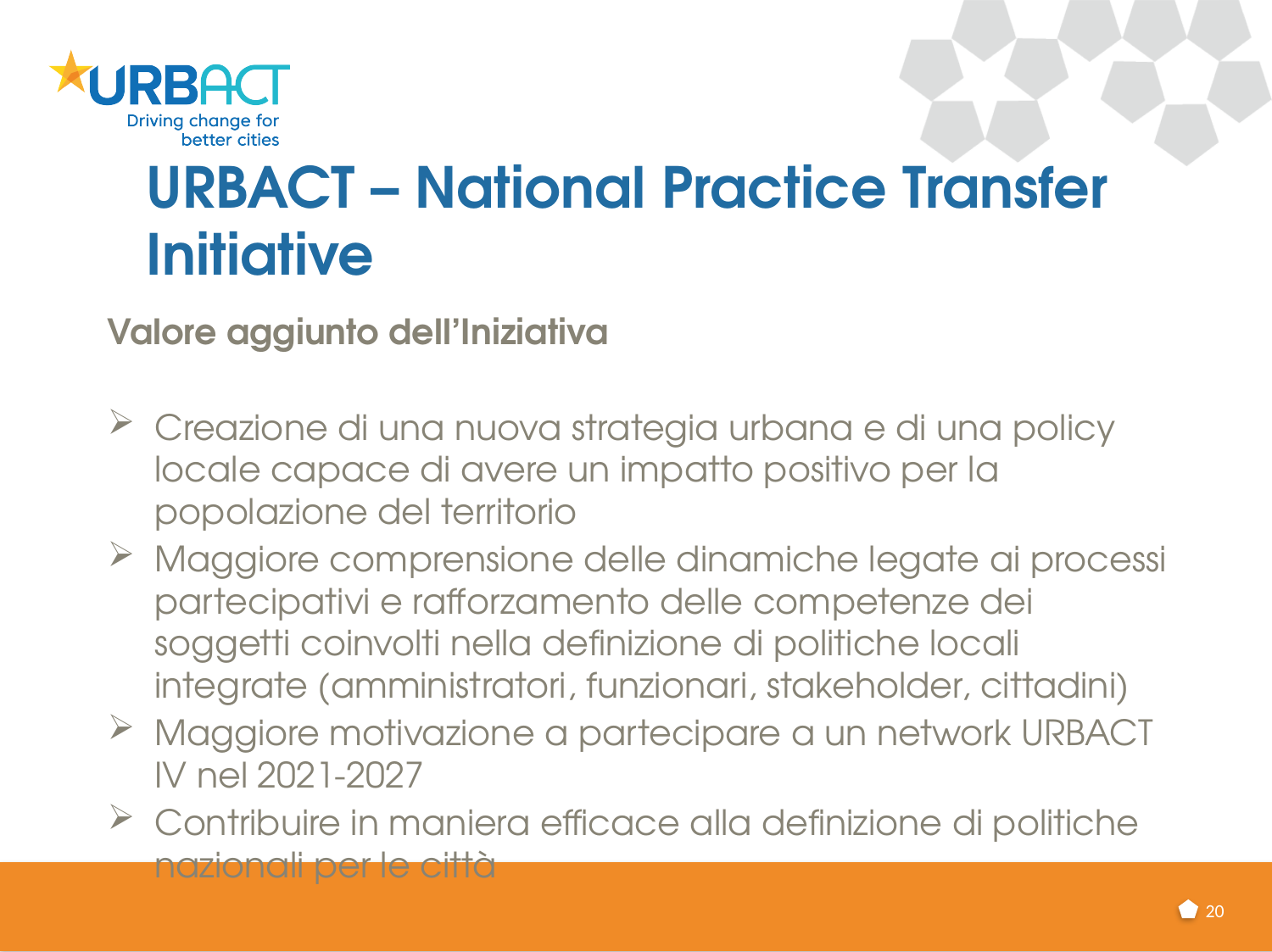

URBACT – National Practice Transfer Initiative
Valore aggiunto dell’Iniziativa

Creazione di una nuova strategia urbana e di una policy locale capace di avere un impatto positivo per la popolazione del territorio
Maggiore comprensione delle dinamiche legate ai processi partecipativi e rafforzamento delle competenze dei soggetti coinvolti nella definizione di politiche locali integrate (amministratori, funzionari, stakeholder, cittadini)
Maggiore motivazione a partecipare a un network URBACT IV nel 2021-2027
Contribuire in maniera efficace alla definizione di politiche nazionali per le città

20